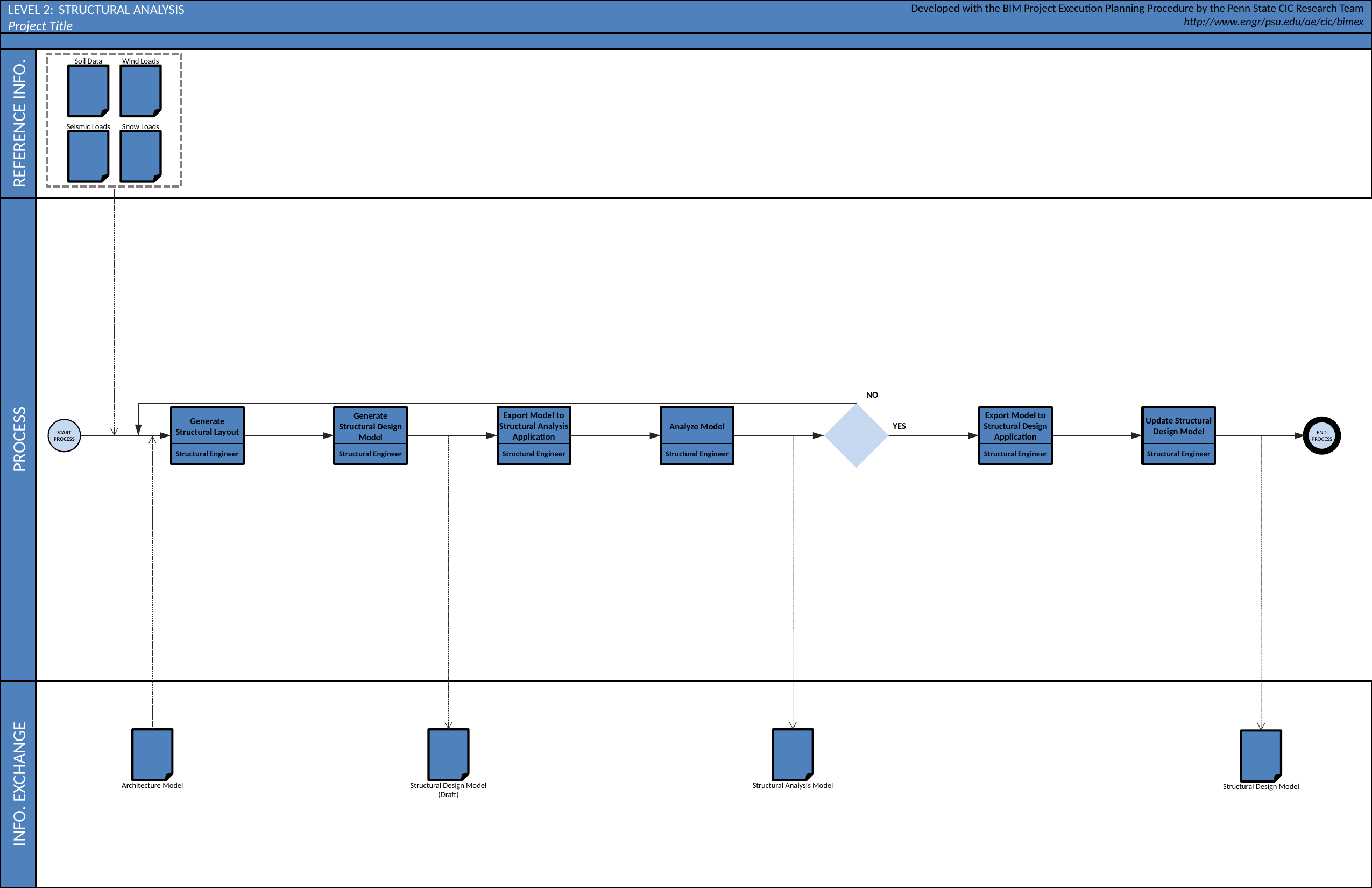

# Structural analysis
Soil Data

Wind Loads

Seismic Loads

Snow Loads

NO
Is site acceptable and available?

Generate Structural Layout
Structural Engineer

Generate Structural Design Model
Structural Engineer

Export Model to Structural Analysis Application
Structural Engineer

Analyze Model
Structural Engineer

Export Model to Structural Design Application
Structural Engineer

Update Structural Design Model
Structural Engineer
START PROCESS
END PROCESS
YES

Architecture Model

Structural Design Model (Draft)

Structural Analysis Model

Structural Design Model